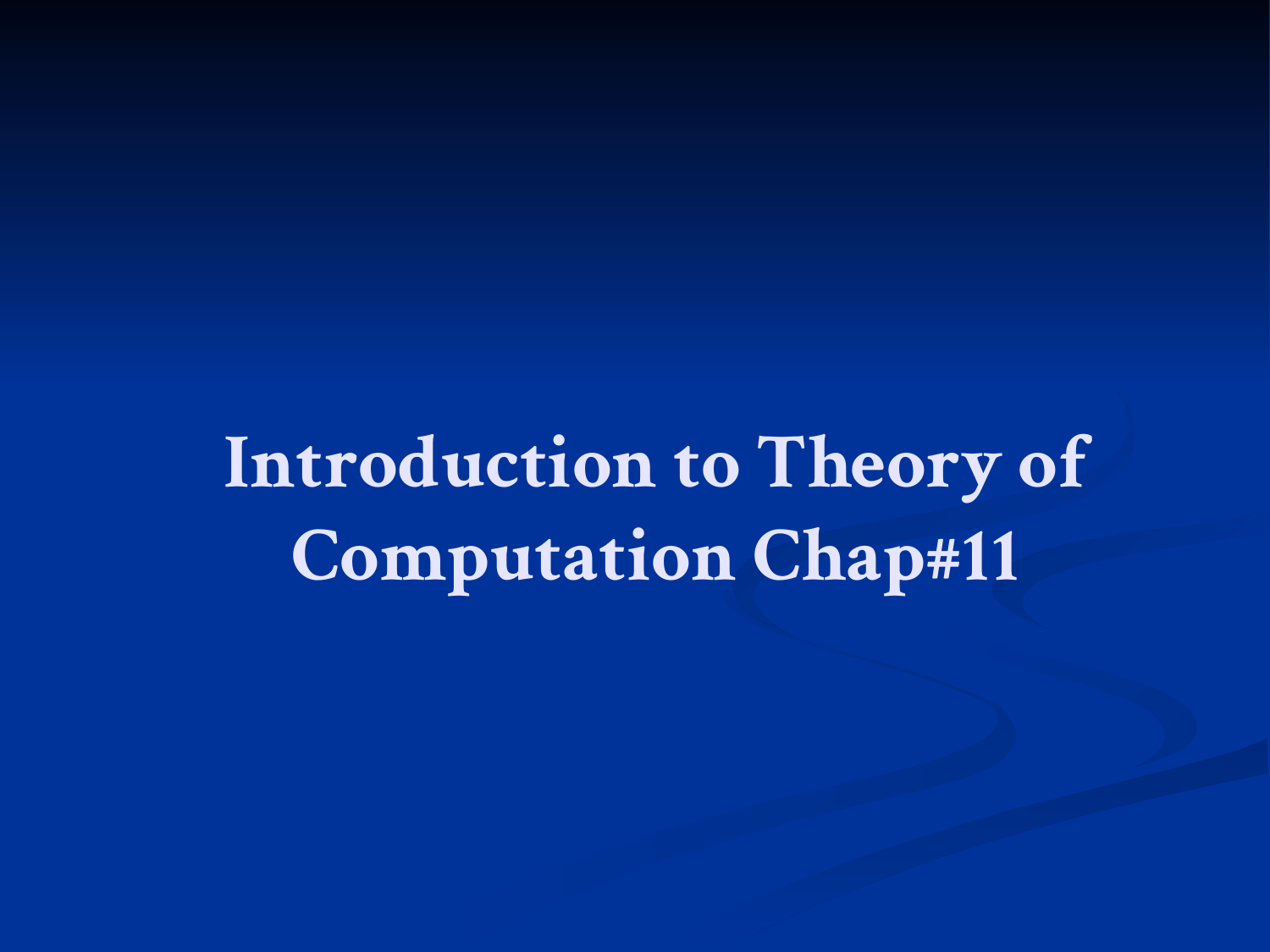

# Introduction to Theory of Computation Chap#11